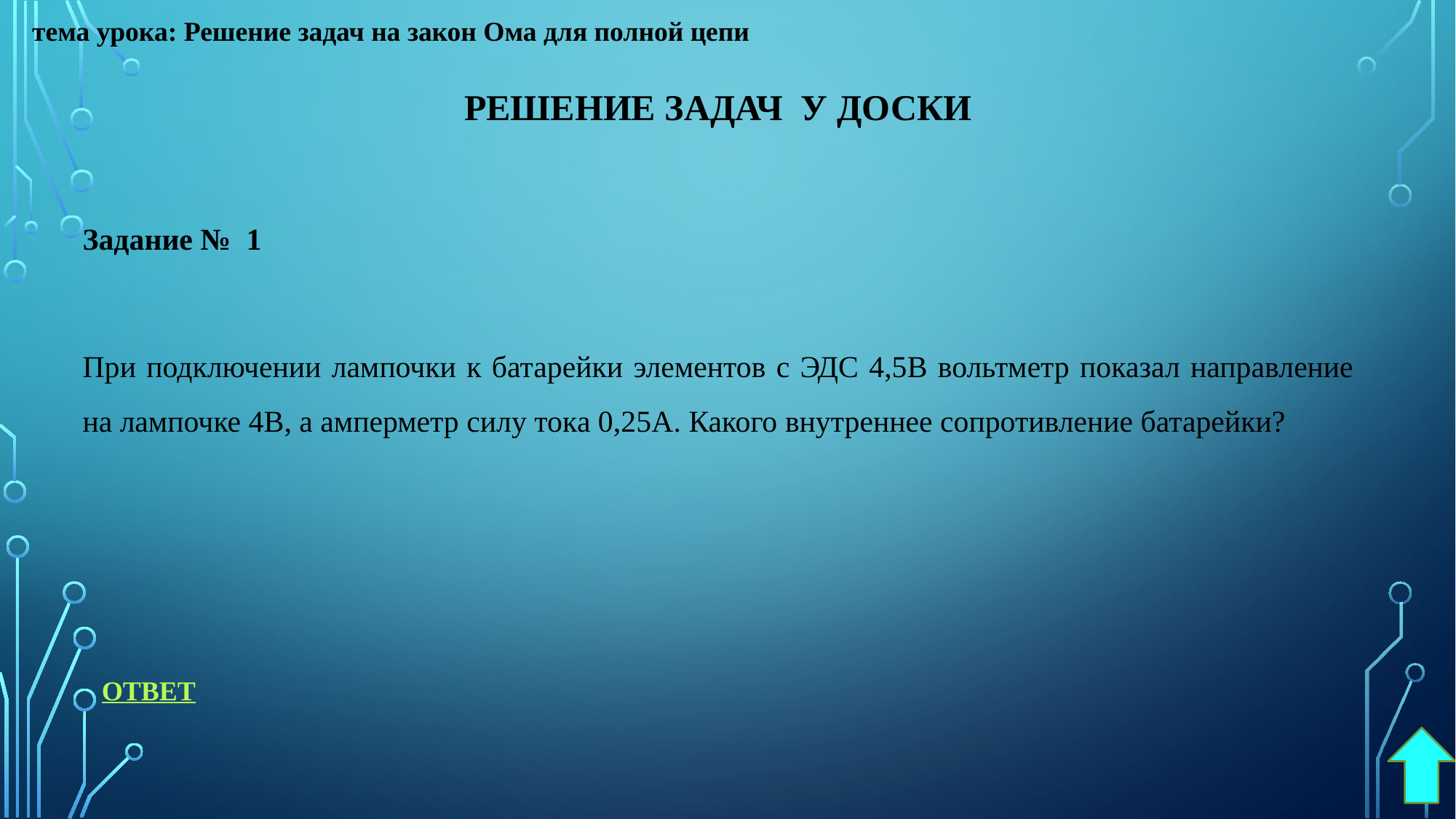

тема урока: Решение задач на закон Ома для полной цепи
РЕШЕНИЕ ЗАДАЧ  У ДОСКИ

Задание №  1

При подключении лампочки к батарейки элементов с ЭДС 4,5В вольтметр показал направление на лампочке 4В, а амперметр силу тока 0,25А. Какого внутреннее сопротивление батарейки?
ОТВЕТ